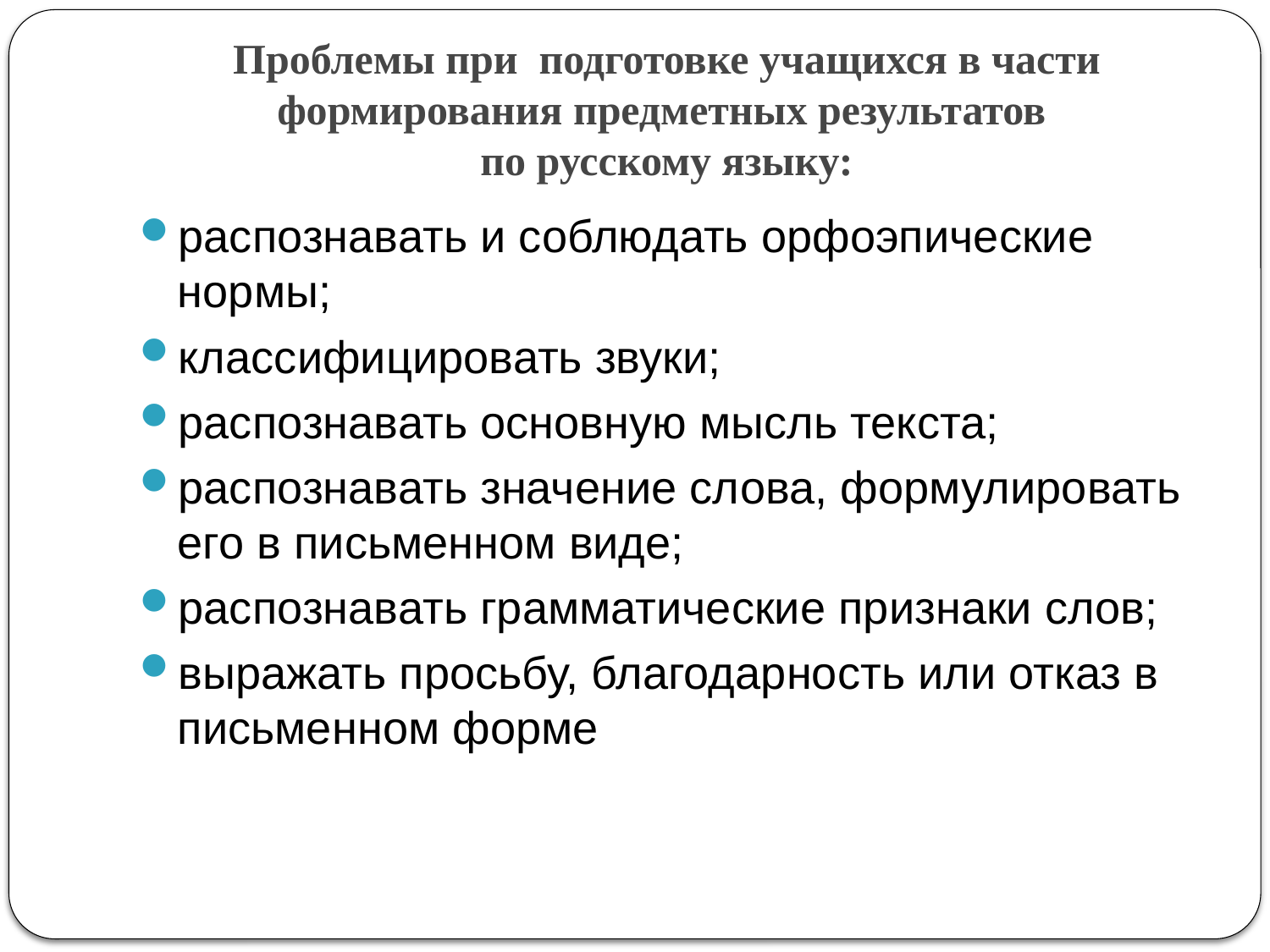

# Проблемы при  подготовке учащихся в части формирования предметных результатов по русскому языку:
распознавать и соблюдать орфоэпические  нормы;
классифицировать звуки;
распознавать основную мысль текста;
распознавать значение слова, формулировать его в письменном виде;
распознавать грамматические признаки слов;
выражать просьбу, благодарность или отказ в письменном форме